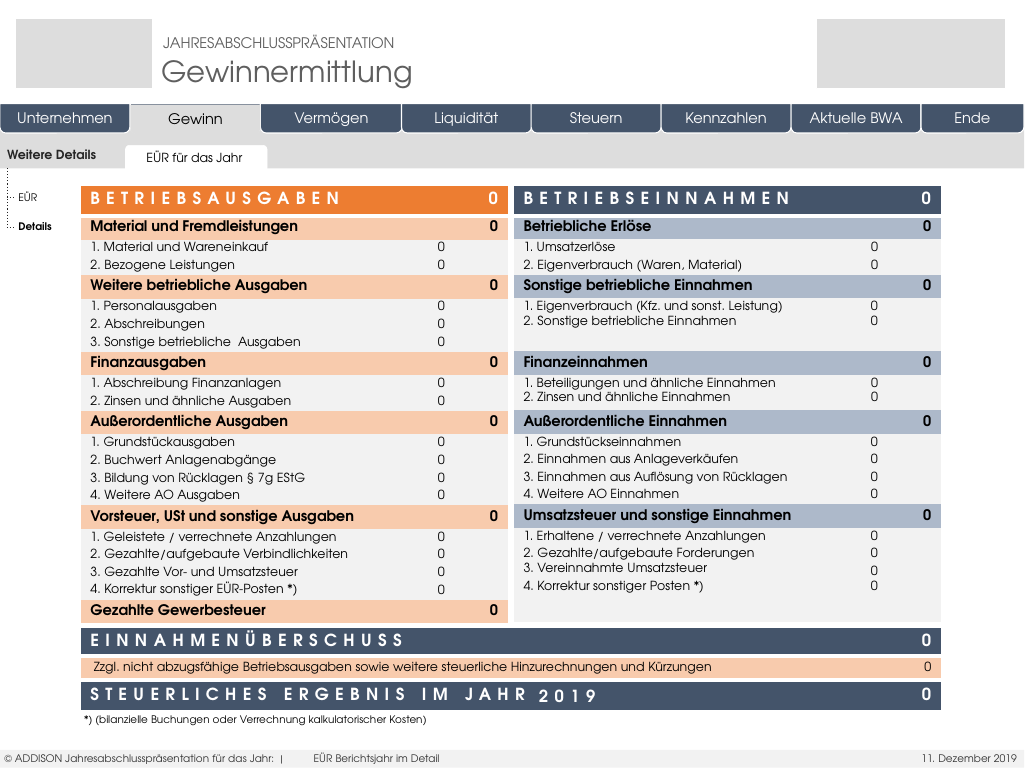

| Weitere Details |  |
| --- | --- |
|  |  |
|  |  |
|  |  |  |  |  |  |
| --- | --- | --- | --- | --- | --- |
|  |  |  |  |  |  |
| --- | --- | --- | --- | --- | --- |
EÜR für das Jahr
3-Jahresvergleich
Erfolgsrechnung
Branchenvergleich
Wachstum in 3 Jahren
Eigene Folien
EÜR
| BETRIEBSAUSGABEN | 0 |  |
| --- | --- | --- |
| Material und Fremdleistungen | 0 |  |
| 1. Material und Wareneinkauf | 0 | 0 |
| 2. Bezogene Leistungen | 0 | 0 |
| Weitere betriebliche Ausgaben | 0 |  |
| 1. Personalausgaben | 0 | 0 |
| 2. Abschreibungen | 0 | 0 |
| 3. Sonstige betriebliche Ausgaben | 0 | 0 |
| Finanzausgaben | 0 |  |
| 1. Abschreibung Finanzanlagen | 0 | 0 |
| 2. Zinsen und ähnliche Ausgaben | 0 | 0 |
| Außerordentliche Ausgaben | 0 |  |
| Grundstückausgaben | 0 | 0 |
| 2. Buchwert Anlagenabgänge | 0 | 0 |
| 3. Bildung von Rücklagen § 7g EStG | 0 | 0 |
| 4. Weitere AO Ausgaben | 0 | 0 |
| Vorsteuer, USt und sonstige Ausgaben | 0 |  |
| 1. Geleistete / verrechnete Anzahlungen | 0 | 0 |
| 2. Gezahlte/aufgebaute Verbindlichkeiten | 0 | 0 |
| 3. Gezahlte Vor- und Umsatzsteuer | 0 | 0 |
| 4. Korrektur sonstiger EÜR-Posten \*) | 0 | 0 |
| Gezahlte Gewerbesteuer | 0 |  |
| BETRIEBSEINNAHMEN | 0 |  |
| --- | --- | --- |
| Betriebliche Erlöse | 0 |  |
| 1. Umsatzerlöse | 0 | 0 |
| 2. Eigenverbrauch (Waren, Material) | 0 | 0 |
| Sonstige betriebliche Einnahmen | 0 |  |
| 1. Eigenverbrauch (Kfz. und sonst. Leistung) | 0 | 0 |
| 2. Sonstige betriebliche Einnahmen | 0 | 0 |
| Finanzeinnahmen | 0 |  |
| 1. Beteiligungen und ähnliche Einnahmen | 0 | 0 |
| 2. Zinsen und ähnliche Einnahmen | 0 | 0 |
| Außerordentliche Einnahmen | 0 |  |
| 1. Grundstückseinnahmen | 0 | 0 |
| 2. Einnahmen aus Anlageverkäufen | 0 | 0 |
| 3. Einnahmen aus Auflösung von Rücklagen | 0 | 0 |
| 4. Weitere AO Einnahmen | 0 | 0 |
| Umsatzsteuer und sonstige Einnahmen | 0 |  |
| 1. Erhaltene / verrechnete Anzahlungen | 0 | 0 |
| 2. Gezahlte/aufgebaute Forderungen | 0 | 0 |
| 3. Vereinnahmte Umsatzsteuer | 0 | 0 |
| 4. Korrektur sonstiger Posten \*) | 0 | 0 |
|  |  |  |
Details
| EINNAHMENÜBERSCHUSS | 0 |
| --- | --- |
| Zzgl. nicht abzugsfähige Betriebsausgaben sowie weitere steuerliche Hinzurechnungen und Kürzungen | 0 |
| STEUERLICHES ERGEBNIS IM JAHR | 0 |
2019
*) (bilanzielle Buchungen oder Verrechnung kalkulatorischer Kosten)
# EÜR Berichtsjahr im Detail
© ADDISON Jahresabschlusspräsentation für das Jahr:  |